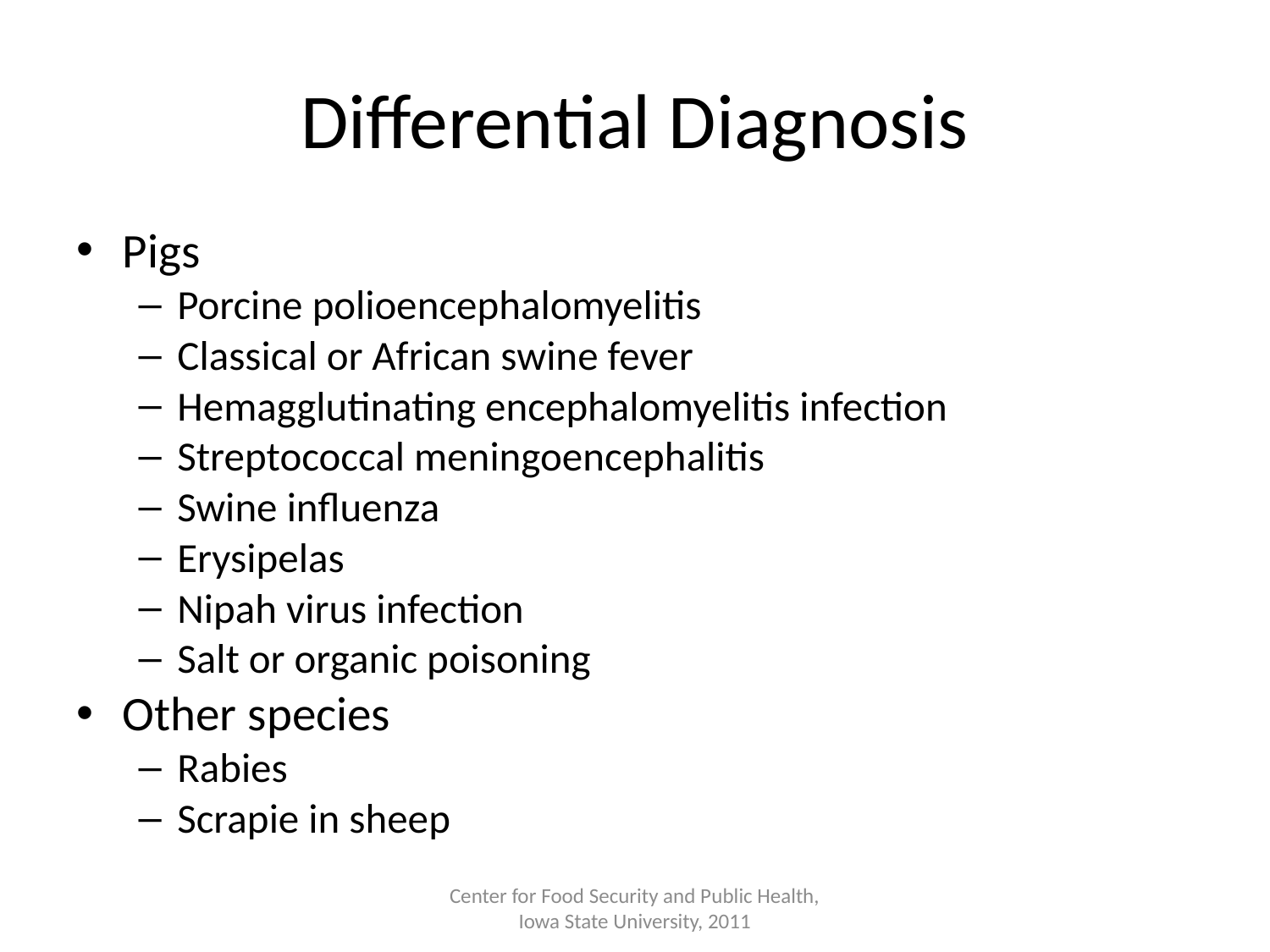

# Differential Diagnosis
Pigs
Porcine polioencephalomyelitis
Classical or African swine fever
Hemagglutinating encephalomyelitis infection
Streptococcal meningoencephalitis
Swine influenza
Erysipelas
Nipah virus infection
Salt or organic poisoning
Other species
Rabies
Scrapie in sheep
Center for Food Security and Public Health, Iowa State University, 2011